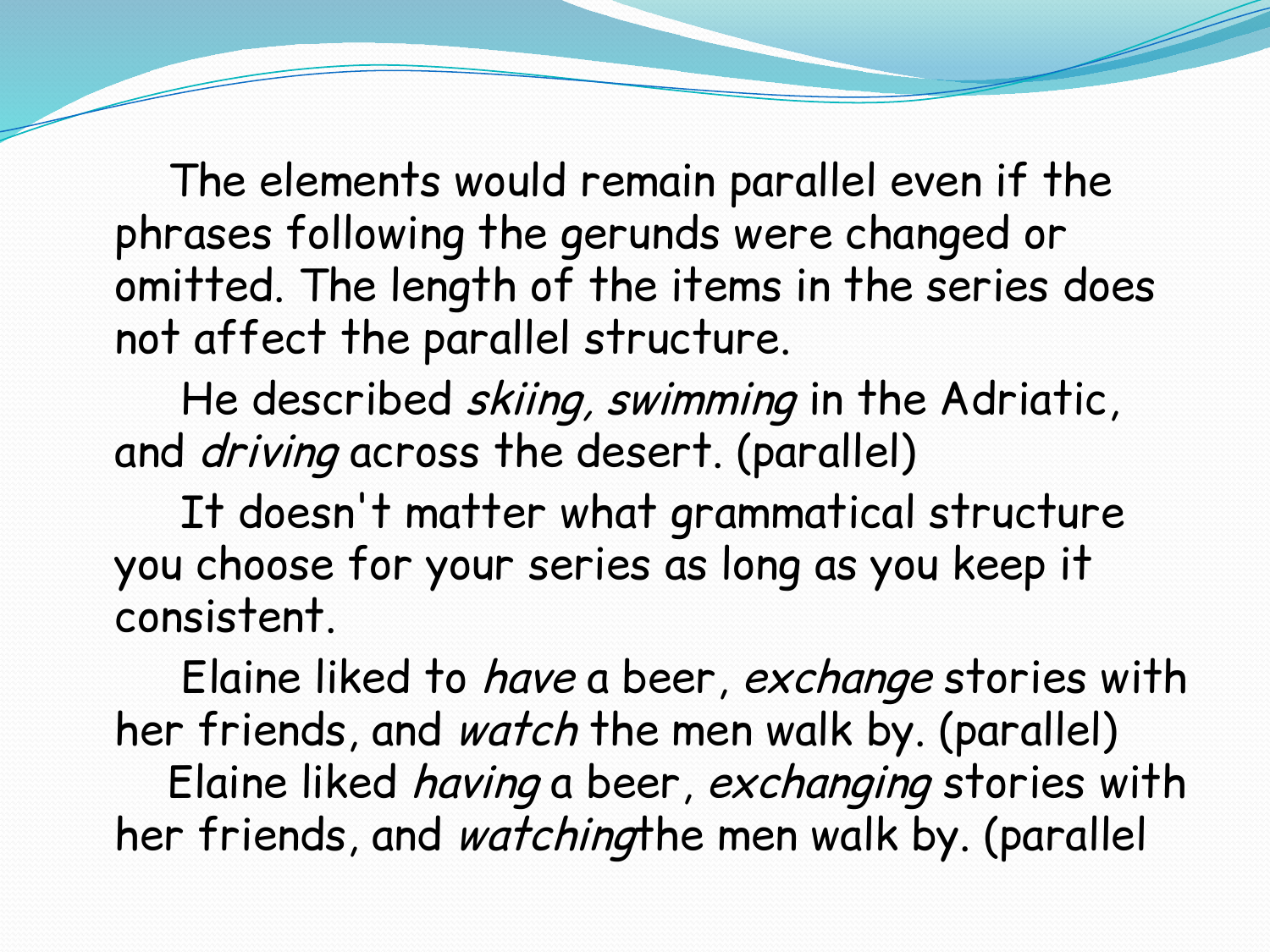

The elements would remain parallel even if the phrases following the gerunds were changed or omitted. The length of the items in the series does not affect the parallel structure.
        He described skiing, swimming in the Adriatic, and driving across the desert. (parallel)
        It doesn't matter what grammatical structure you choose for your series as long as you keep it consistent.
        Elaine liked to have a beer, exchange stories with her friends, and watch the men walk by. (parallel) 
    Elaine liked having a beer, exchanging stories with her friends, and watchingthe men walk by. (parallel